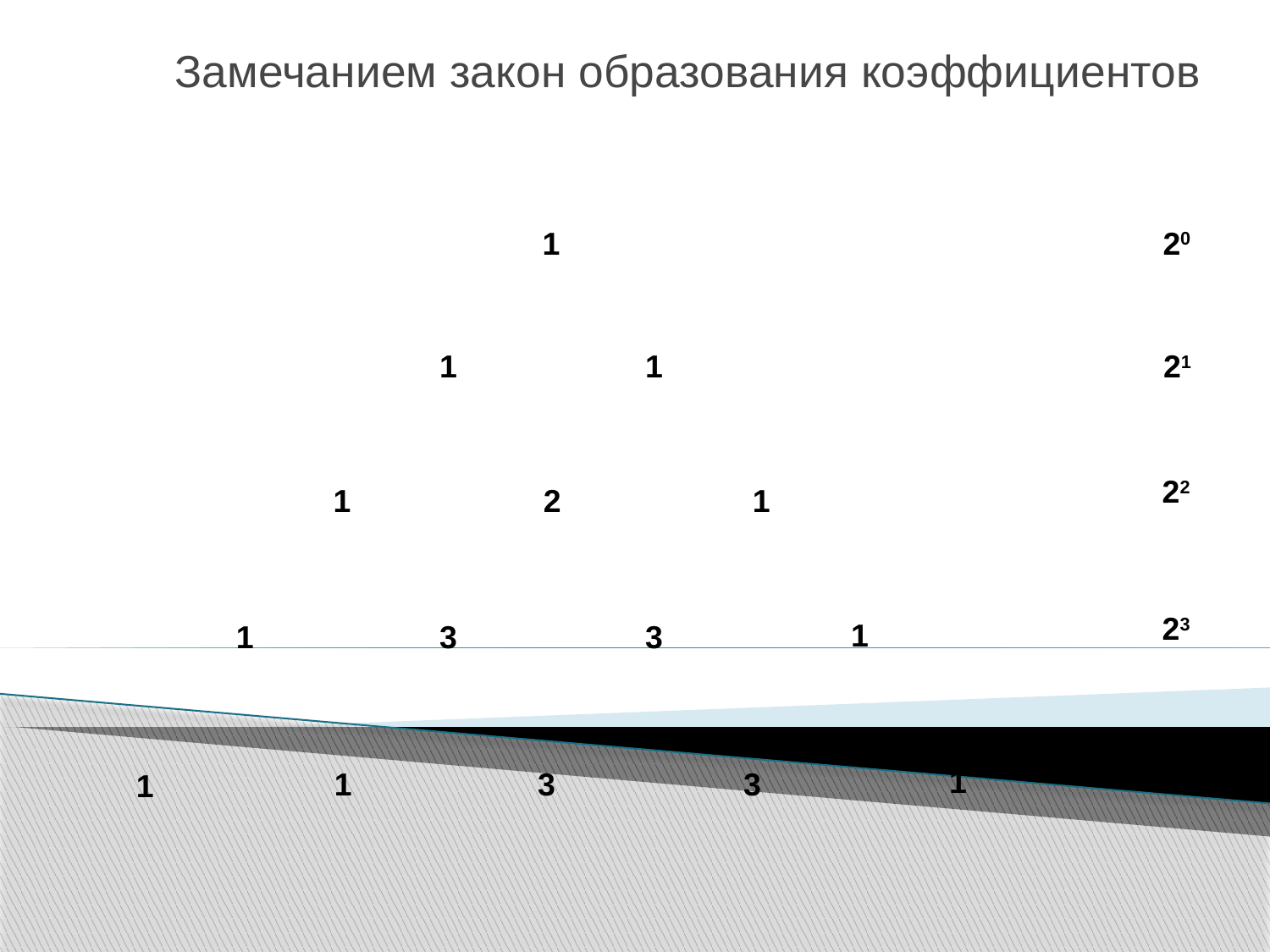

Замечанием закон образования коэффициентов
1
1
1
1
2
1
1
1
3
3
1
1
3
3
1
20
21
22
23
24